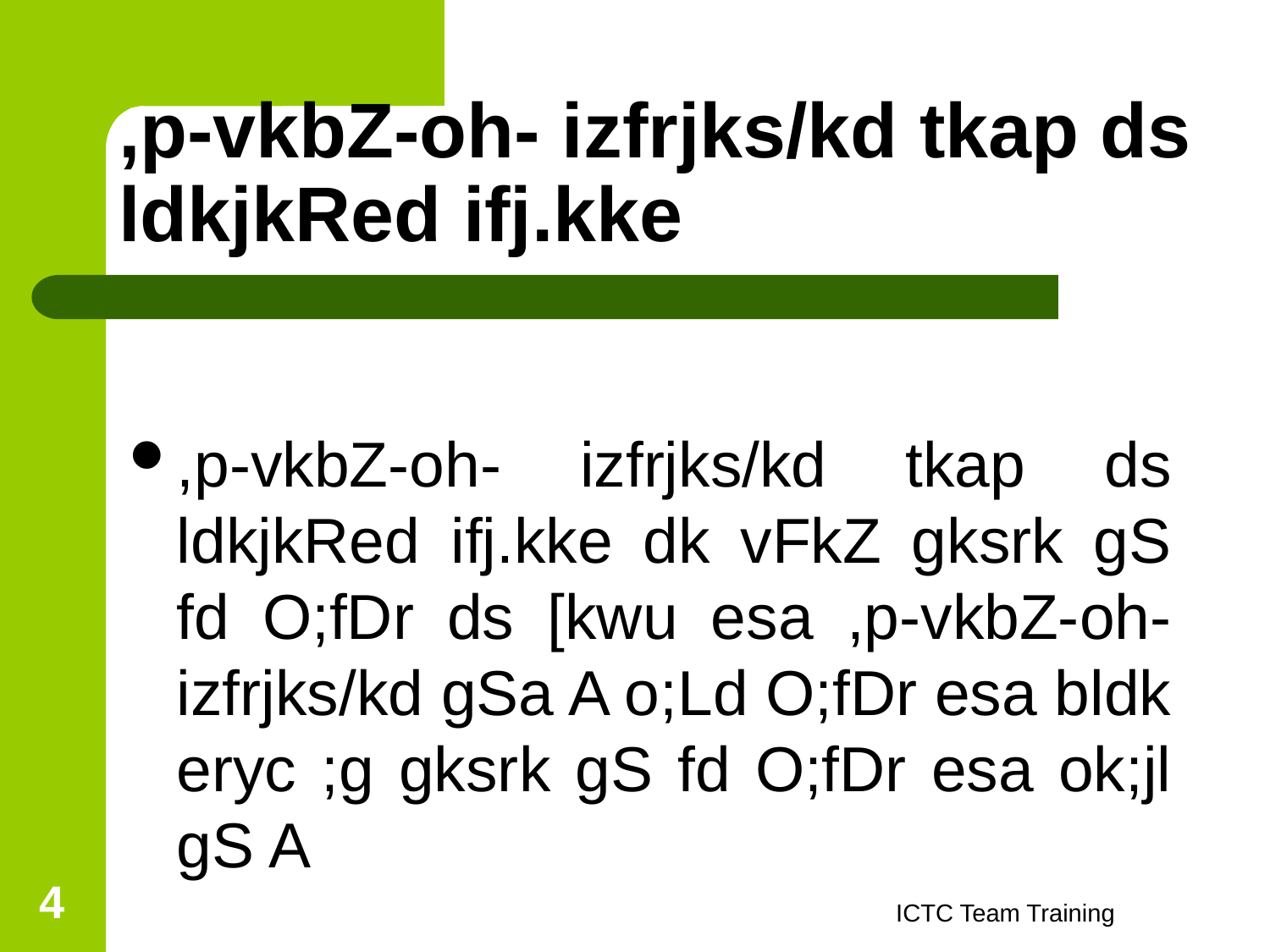

# ,p-vkbZ-oh- izfrjks/kd tkap ds ldkjkRed ifj.kke

,p-vkbZ-oh- izfrjks/kd tkap ds ldkjkRed ifj.kke dk vFkZ gksrk gS fd O;fDr ds [kwu esa ,p-vkbZ-oh- izfrjks/kd gSa A o;Ld O;fDr esa bldk eryc ;g gksrk gS fd O;fDr esa ok;jl gS A
4
ICTC Team Training